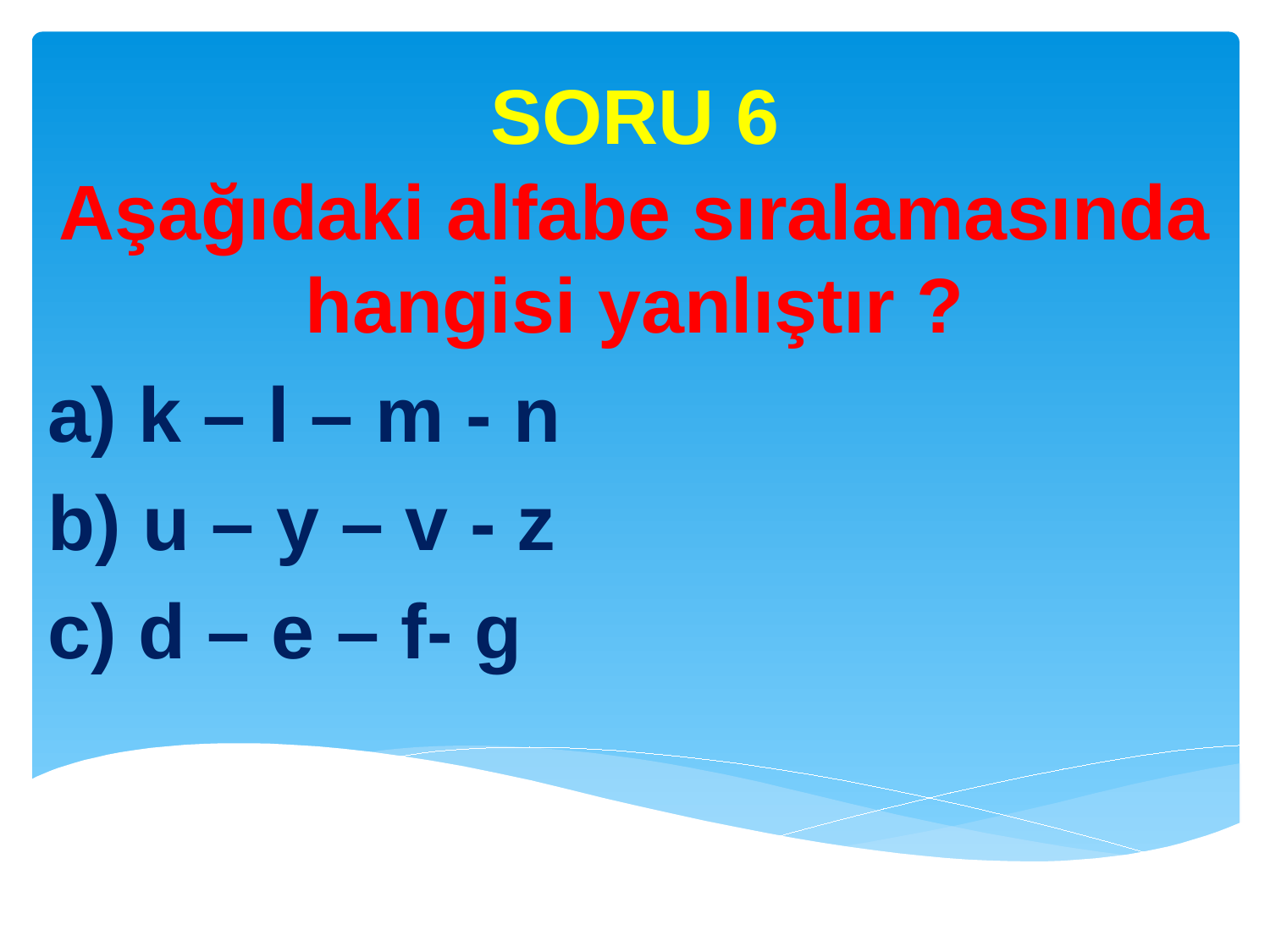

# SORU 6
Aşağıdaki alfabe sıralamasında hangisi yanlıştır ?
a) k – l – m - n
b) u – y – v - z
c) d – e – f- g